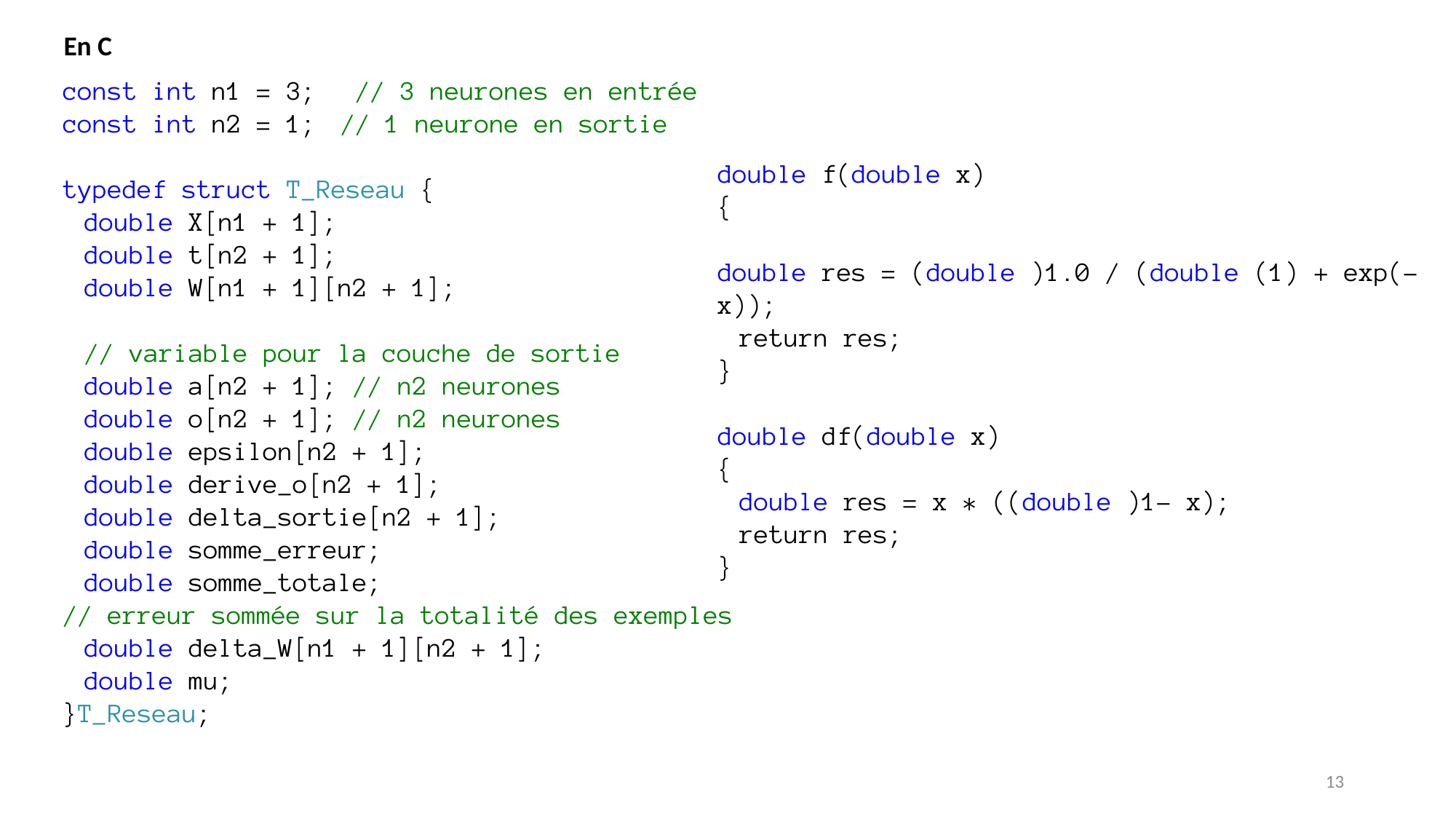

En C
const int n1 = 3;	 // 3 neurones en entrée
const int n2 = 1;	// 1 neurone en sortie

typedef struct T_Reseau {
	double X[n1 + 1];
	double t[n2 + 1];
	double W[n1 + 1][n2 + 1];

	// variable pour la couche de sortie
	double a[n2 + 1]; // n2 neurones
	double o[n2 + 1]; // n2 neurones
	double epsilon[n2 + 1];
	double derive_o[n2 + 1];
	double delta_sortie[n2 + 1];
	double somme_erreur;
	double somme_totale;	// erreur sommée sur la totalité des exemples
	double delta_W[n1 + 1][n2 + 1];
	double mu;
}T_Reseau;
double f(double x)
{
	double res = (double )1.0 / (double (1) + exp(-x));
	return res;
}

double df(double x)
{
	double res = x * ((double )1- x);
	return res;
}
13